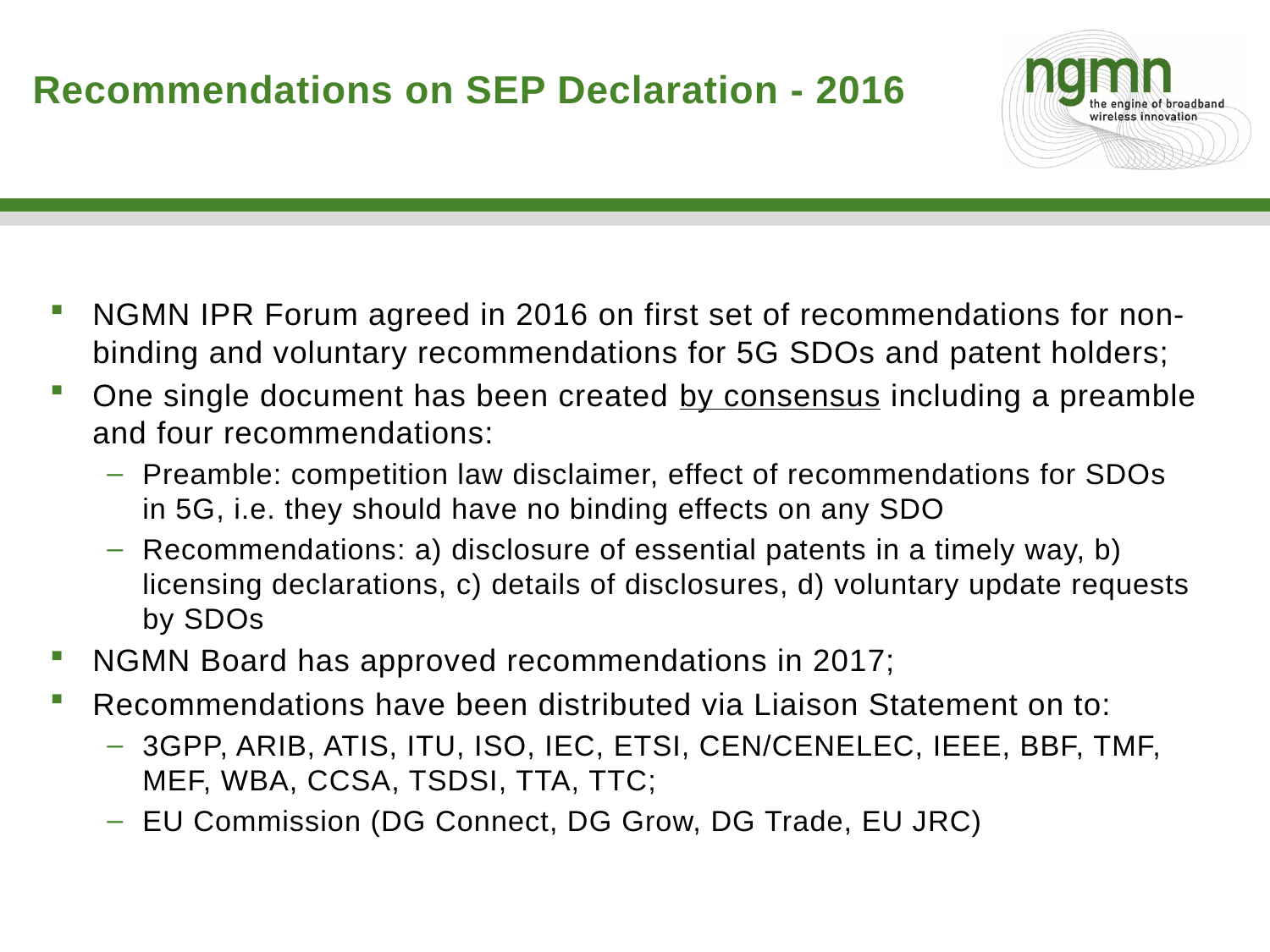

# Recommendations on SEP Declaration - 2016

NGMN IPR Forum agreed in 2016 on first set of recommendations for non-binding and voluntary recommendations for 5G SDOs and patent holders;
One single document has been created by consensus including a preamble and four recommendations:
Preamble: competition law disclaimer, effect of recommendations for SDOs in 5G, i.e. they should have no binding effects on any SDO
Recommendations: a) disclosure of essential patents in a timely way, b) licensing declarations, c) details of disclosures, d) voluntary update requests by SDOs
NGMN Board has approved recommendations in 2017;
Recommendations have been distributed via Liaison Statement on to:
3GPP, ARIB, ATIS, ITU, ISO, IEC, ETSI, CEN/CENELEC, IEEE, BBF, TMF, MEF, WBA, CCSA, TSDSI, TTA, TTC;
EU Commission (DG Connect, DG Grow, DG Trade, EU JRC)